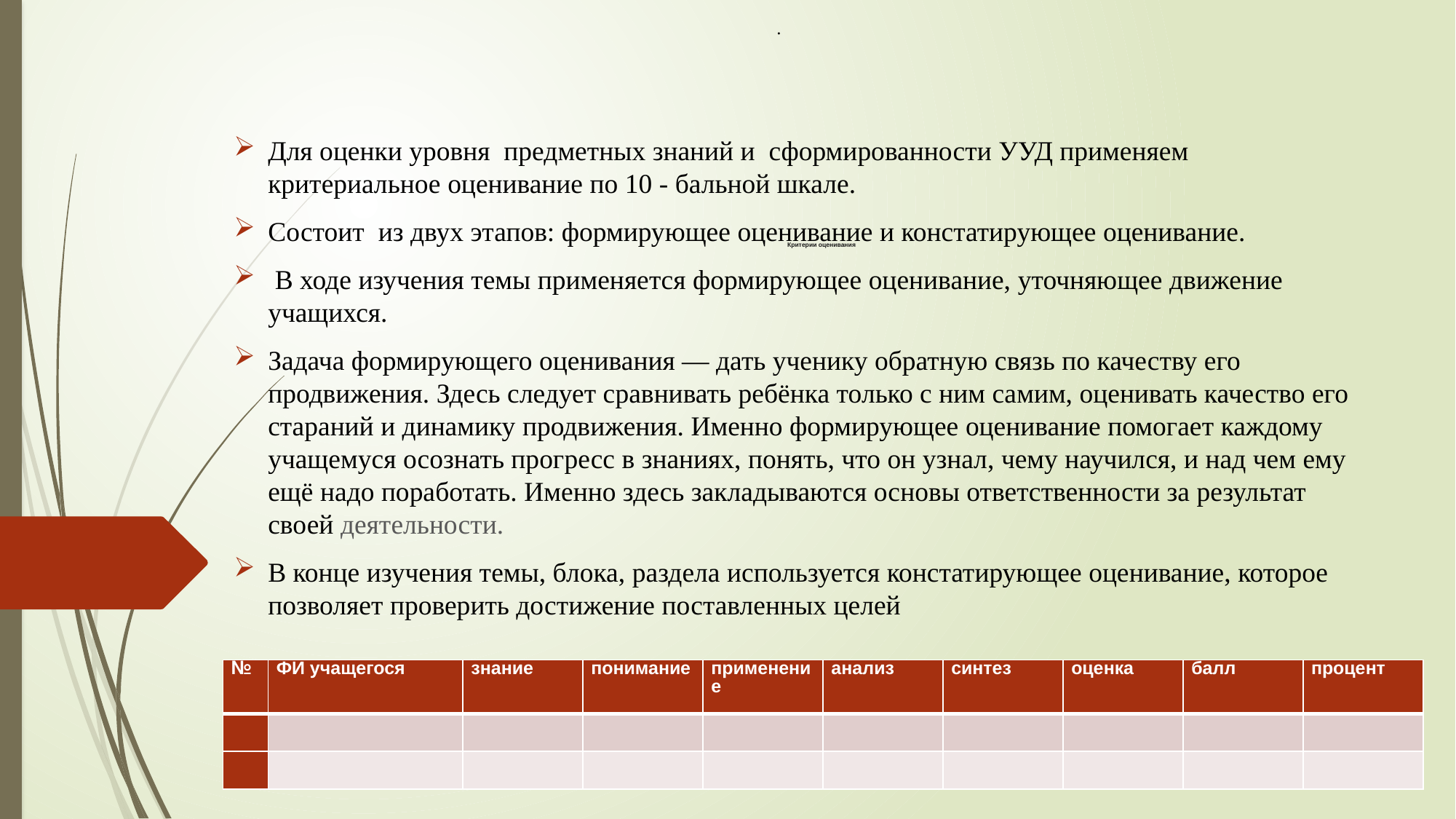

.
Для оценки уровня  предметных знаний и  сформированности УУД применяем критериальное оценивание по 10 - бальной шкале.
Состоит  из двух этапов: формирующее оценивание и констатирующее оценивание.
 В ходе изучения темы применяется формирующее оценивание, уточняющее движение учащихся.
Задача формирующего оценивания — дать ученику обратную связь по качеству его продвижения. Здесь следует сравнивать ребёнка только с ним самим, оценивать качество его стараний и динамику продвижения. Именно формирующее оценивание помогает каждому учащемуся осознать прогресс в знаниях, понять, что он узнал, чему научился, и над чем ему ещё надо поработать. Именно здесь закладываются основы ответственности за результат своей деятельности.
В конце изучения темы, блока, раздела используется констатирующее оценивание, которое позволяет проверить достижение поставленных целей
# Критерии оценивания
| № | ФИ учащегося | знание | понимание | применение | анализ | синтез | оценка | балл | процент |
| --- | --- | --- | --- | --- | --- | --- | --- | --- | --- |
|  |  |  |  |  |  |  |  |  |  |
|  |  |  |  |  |  |  |  |  |  |